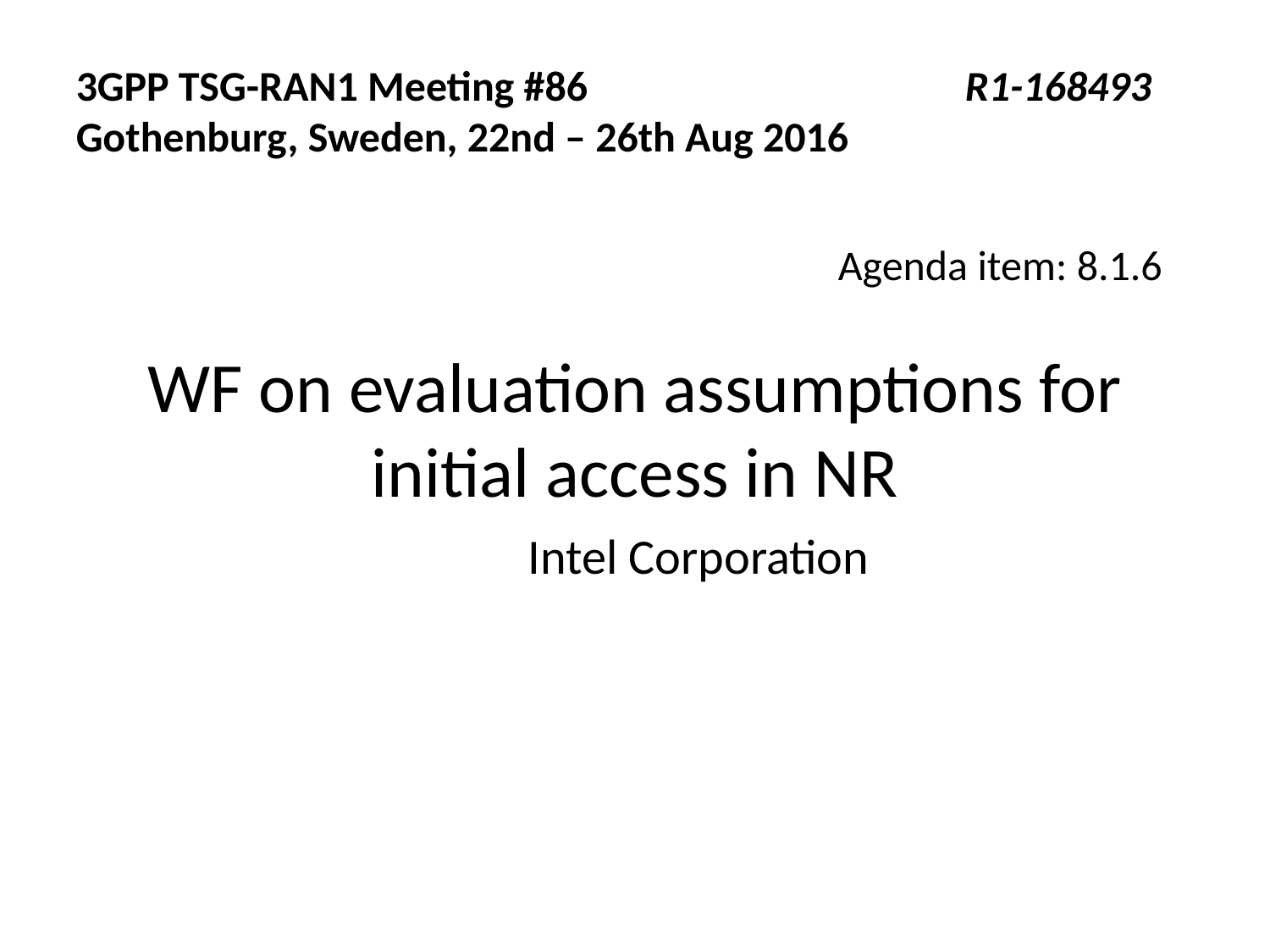

3GPP TSG-RAN1 Meeting #86			R1-168493
Gothenburg, Sweden, 22nd – 26th Aug 2016
Agenda item: 8.1.6
WF on evaluation assumptions for initial access in NR
Intel Corporation